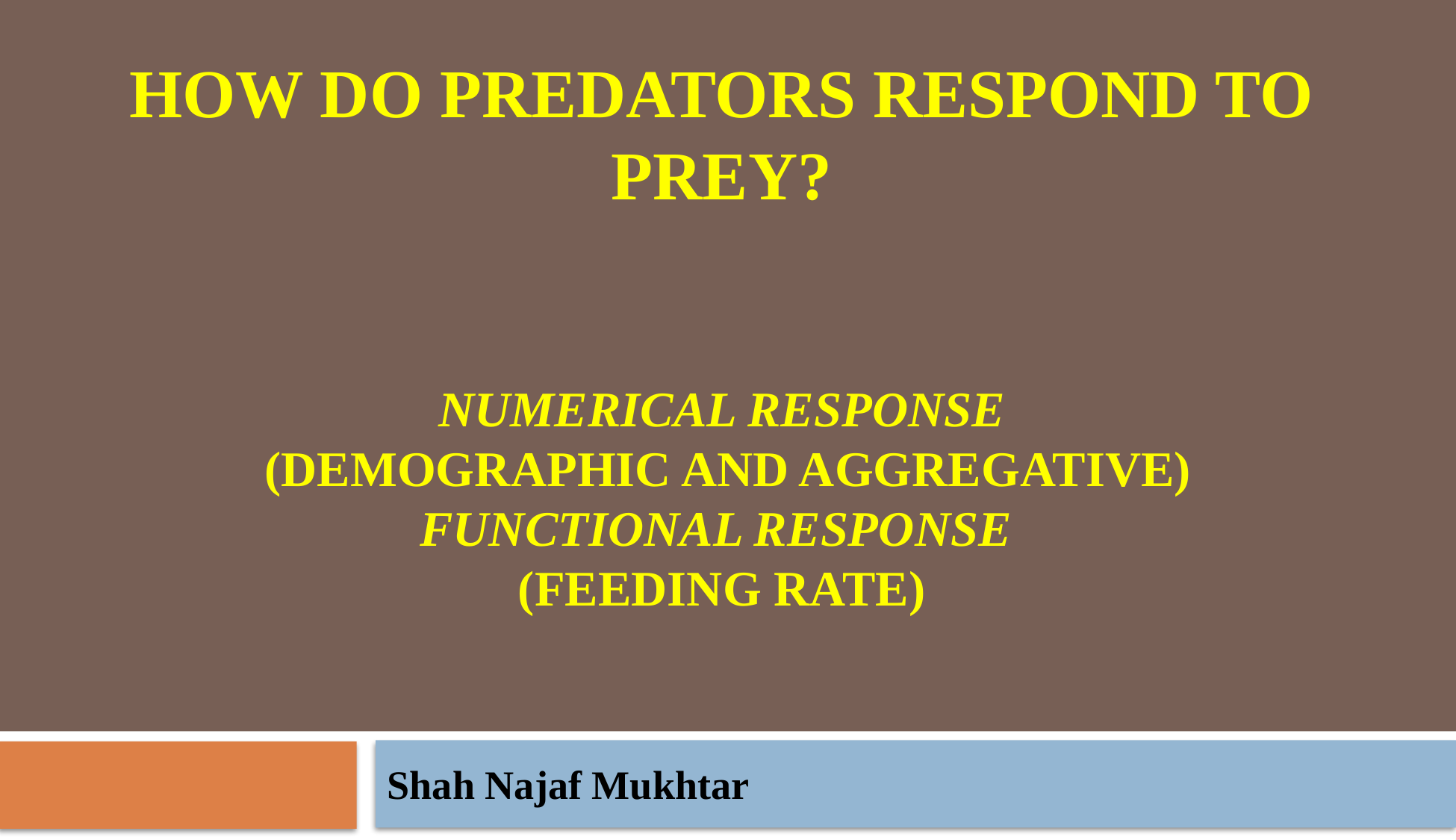

# How do predators respond to prey? Numerical response (demographic and aggregative) Functional response (feeding rate)
Shah Najaf Mukhtar